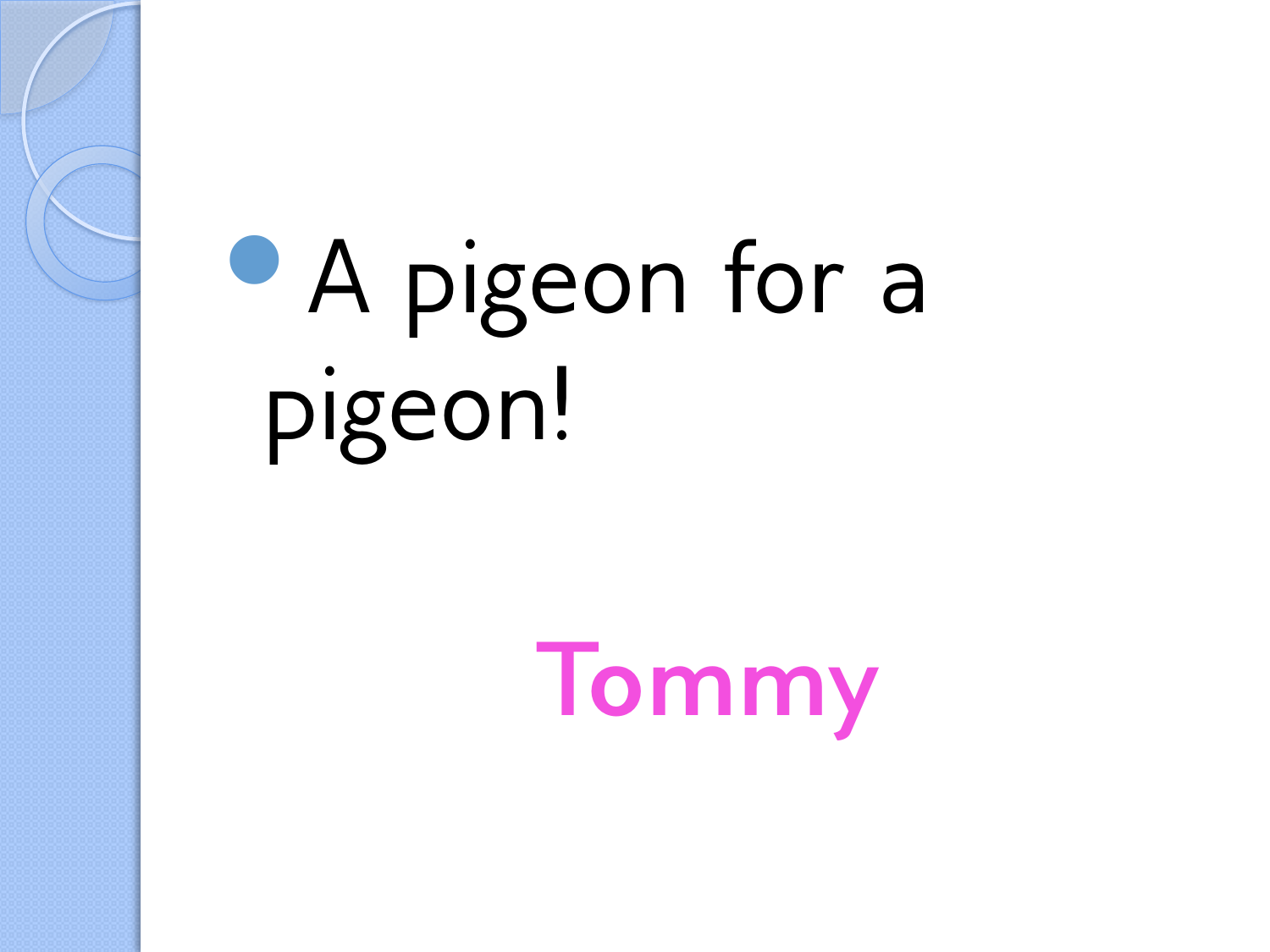

#
A pigeon for a pigeon!

Tommy